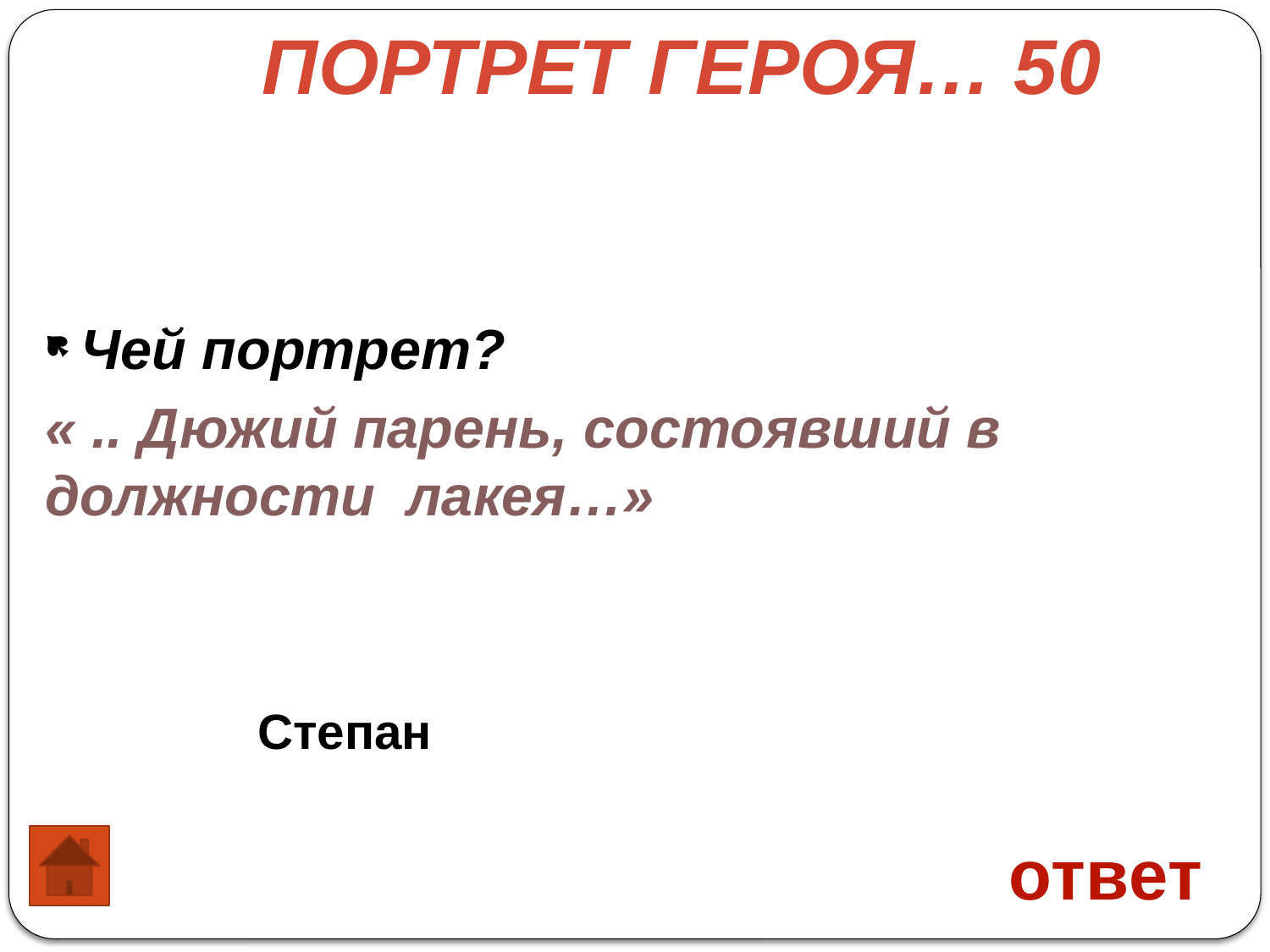

Портрет ГЕРОЯ… 50
Чей портрет?
« .. Дюжий парень, состоявший в должности  лакея…»
Степан
ответ